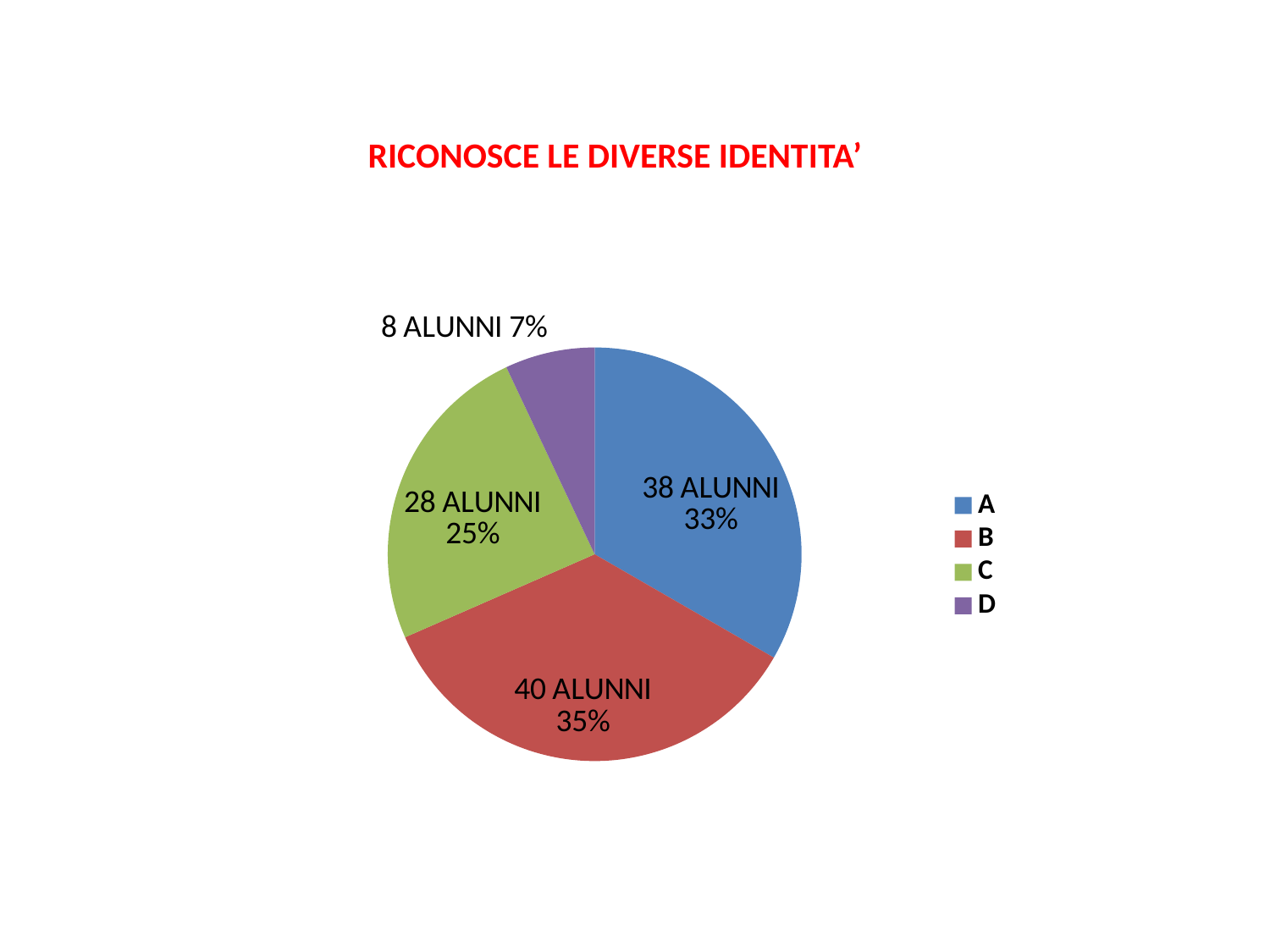

RICONOSCE LE DIVERSE IDENTITA’

### Chart

| Category |  |
|---|---|
| A | 38.0 |
| B | 40.0 |
| C | 28.0 |
| D | 8.0 |